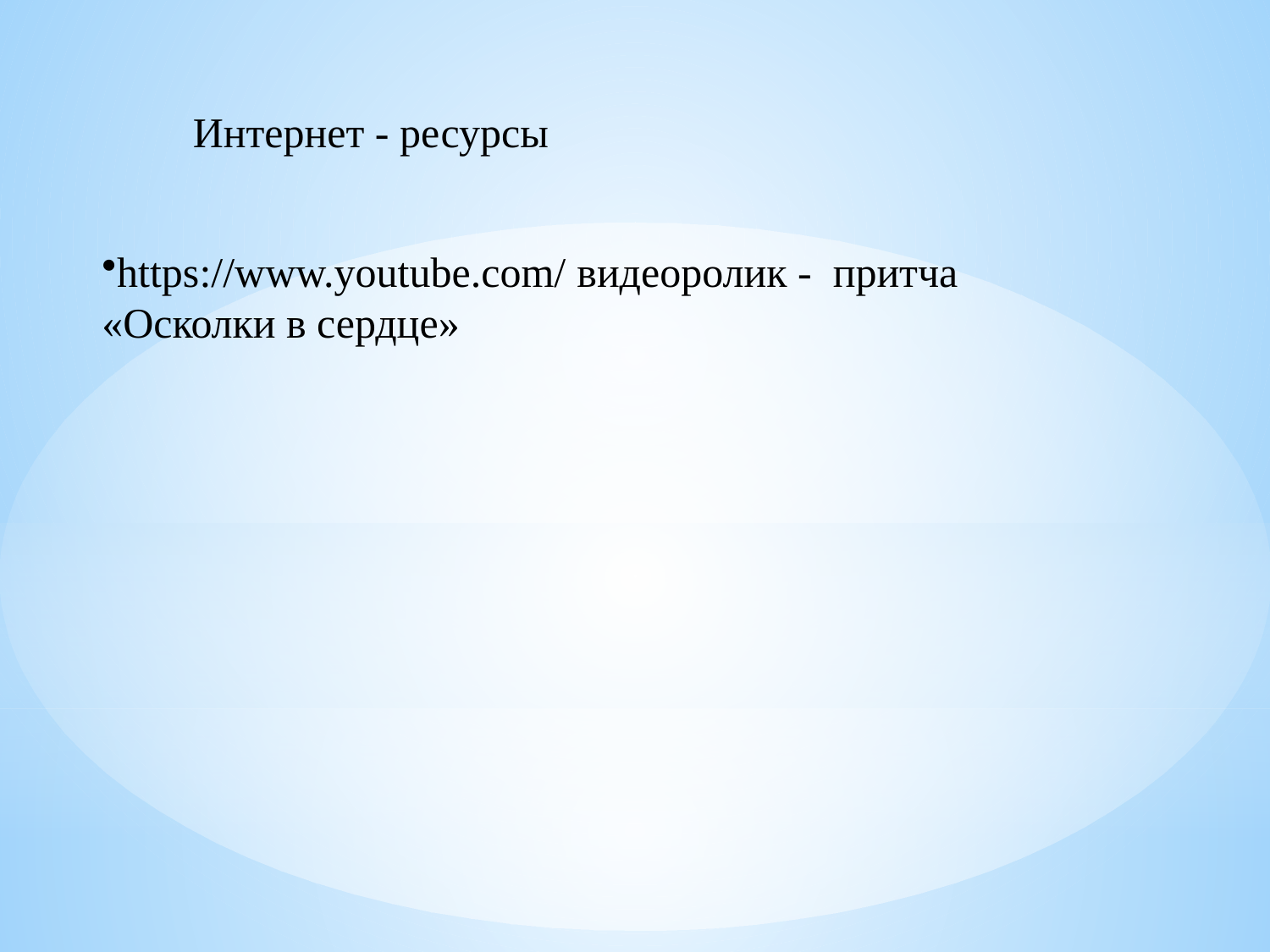

Интернет - ресурсы
https://www.youtube.com/ видеоролик -  притча «Осколки в сердце»